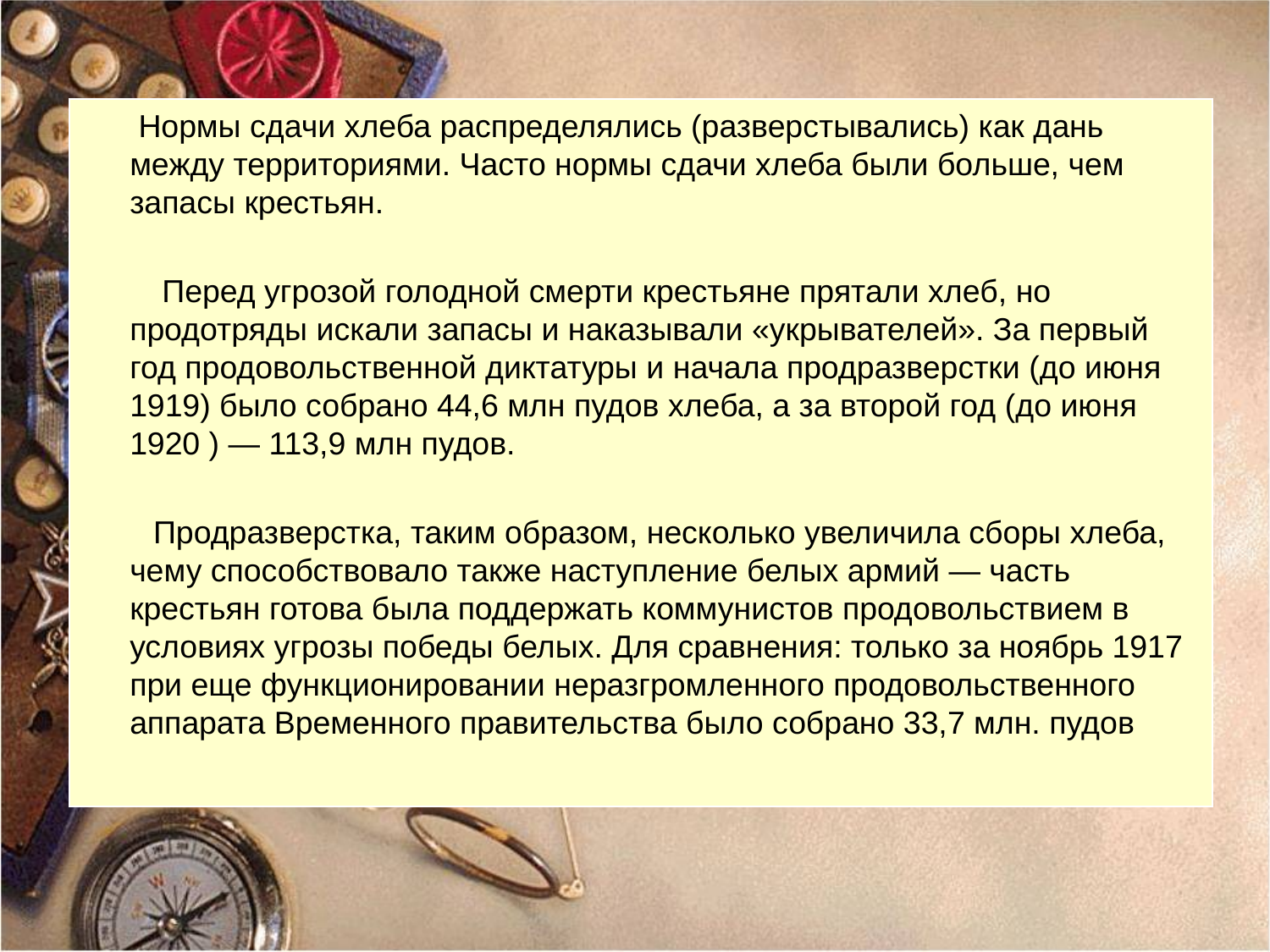

Нормы сдачи хлеба распределялись (разверстывались) как дань между территориями. Часто нормы сдачи хлеба были больше, чем запасы крестьян.

         Перед угрозой голодной смерти крестьяне прятали хлеб, но продотряды искали запасы и наказывали «укрывателей». За первый год продовольственной диктатуры и начала продразверстки (до июня 1919) было собрано 44,6 млн пудов хлеба, а за второй год (до июня 1920 ) — 113,9 млн пудов.

        Продразверстка, таким образом, несколько увеличила сборы хлеба, чему способствовало также наступление белых армий — часть крестьян готова была поддержать коммунистов продовольствием в условиях угрозы победы белых. Для сравнения: только за ноябрь 1917 при еще функционировании неразгромленного продовольственного аппарата Временного правительства было собрано 33,7 млн. пудов